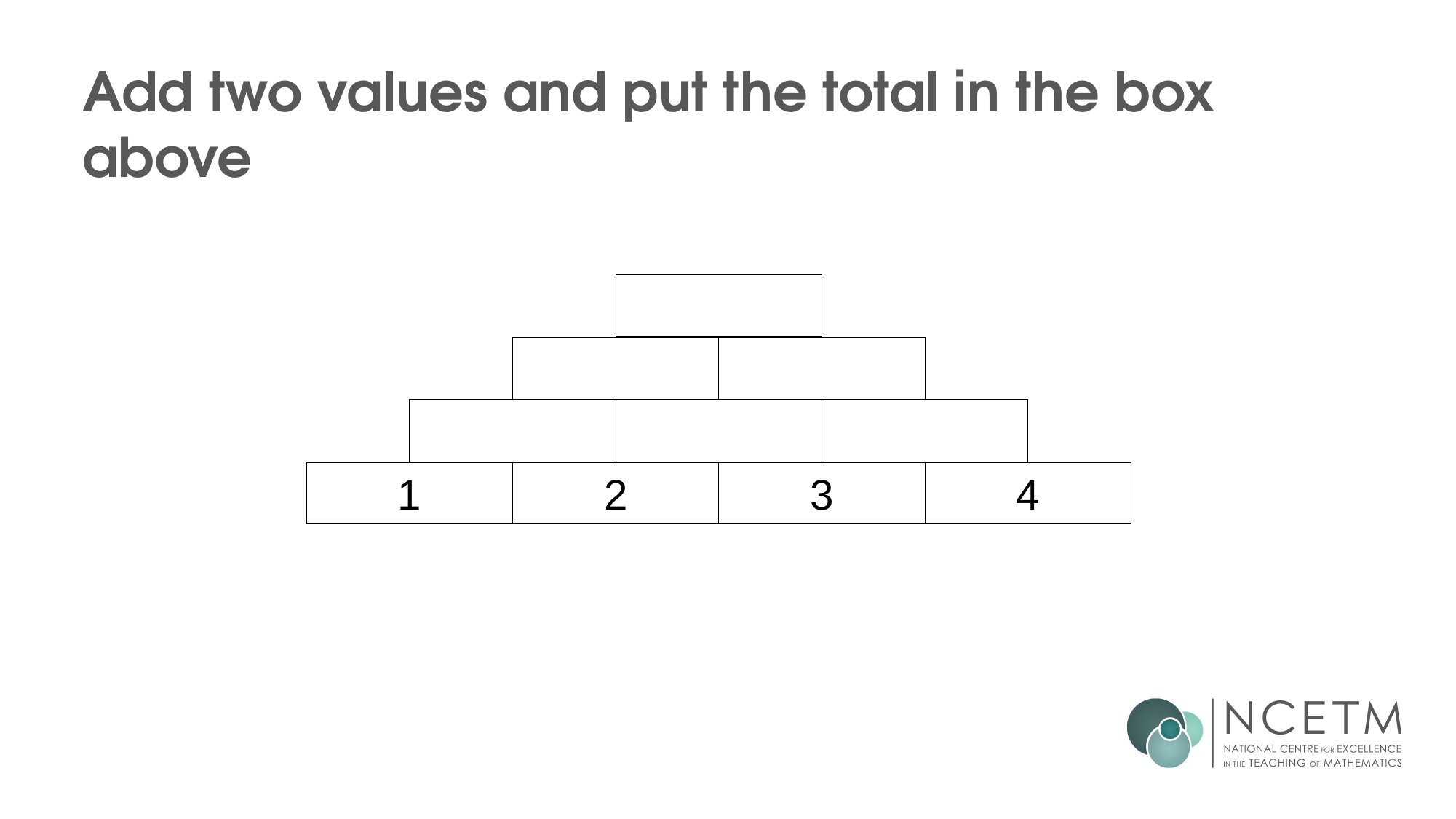

# Add two values and put the total in the box above

1
2
3
4